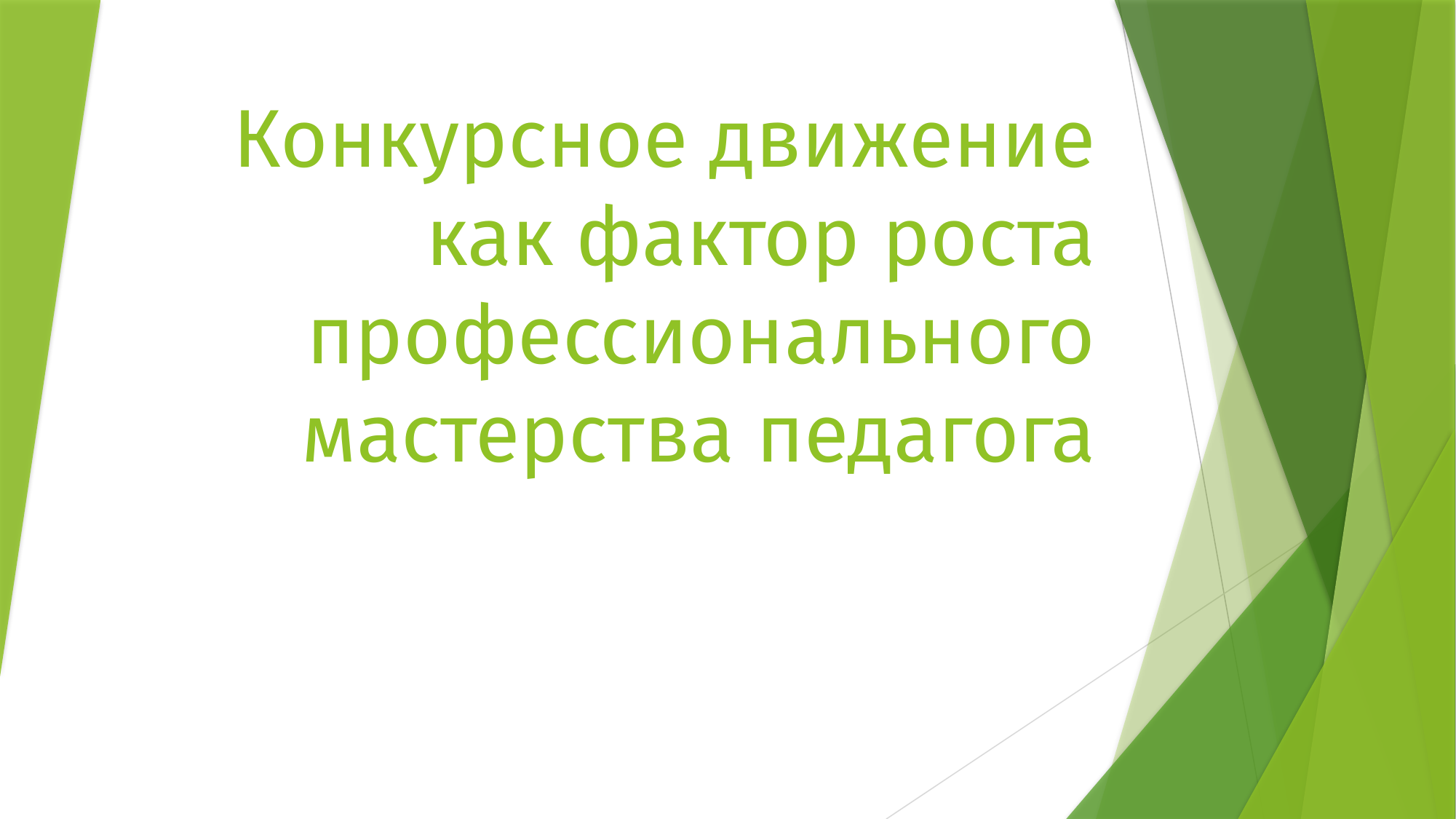

# Конкурсное движение как фактор роста профессионального мастерства педагога